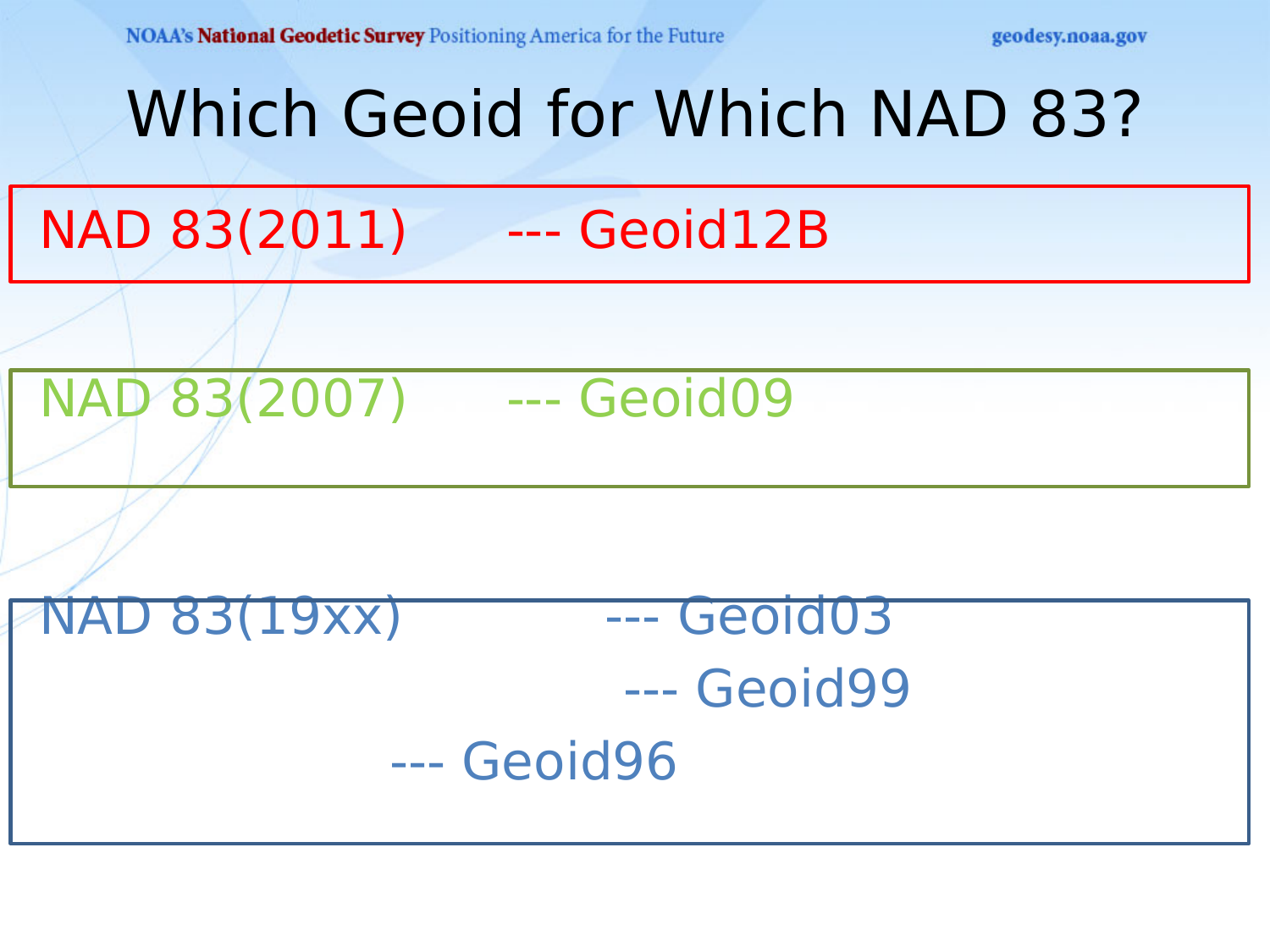

# Which Geoid for Which NAD 83?

NAD 83(2011)				--- Geoid12B

NAD 83(2007) 				--- Geoid09

NAD 83(19xx) 		      --- Geoid03
                               	--- Geoid99
			 		      				--- Geoid96